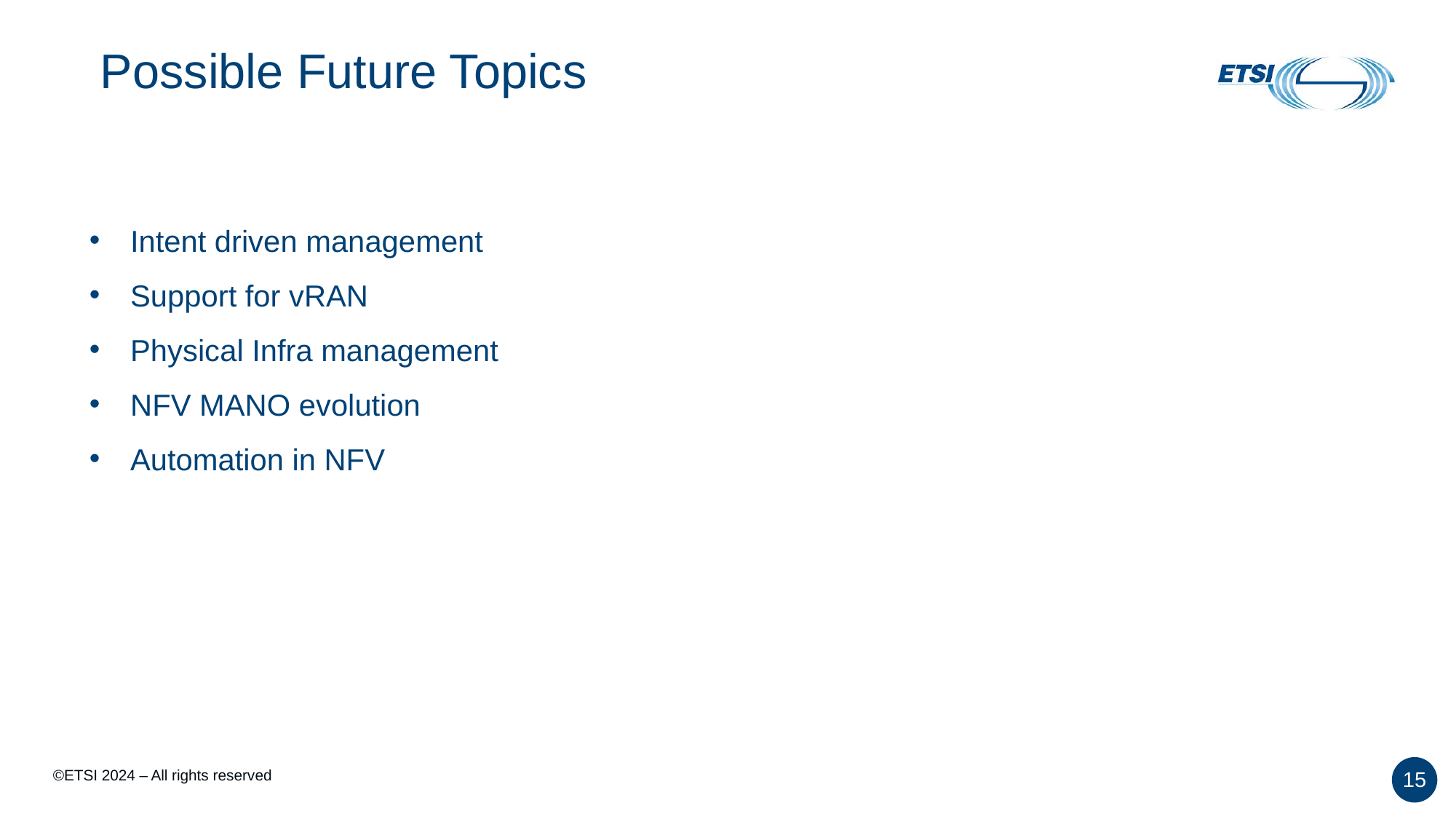

# Possible Future Topics
Intent driven management
Support for vRAN
Physical Infra management
NFV MANO evolution
Automation in NFV

15